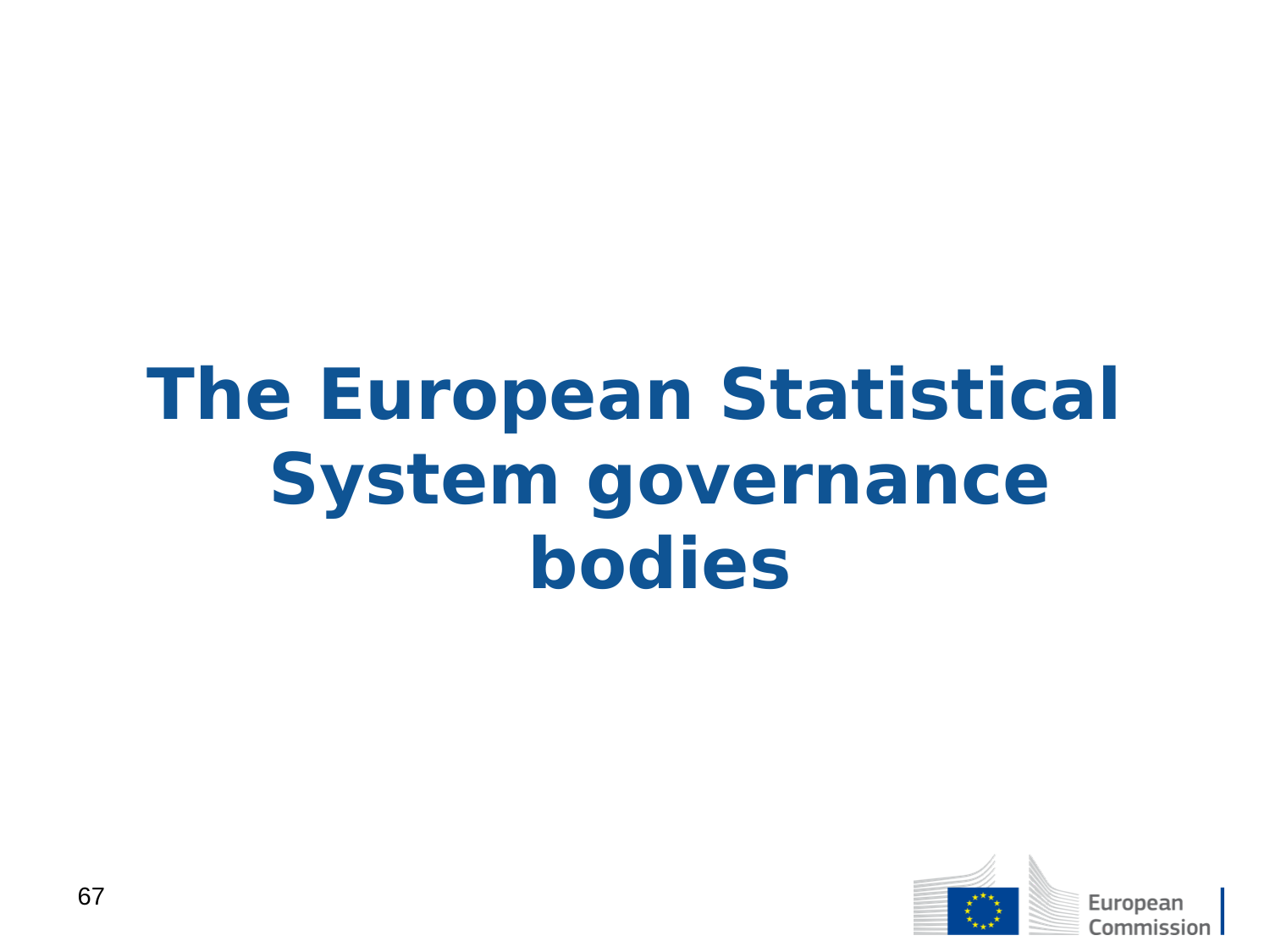

The European Statistical System governance bodies
67